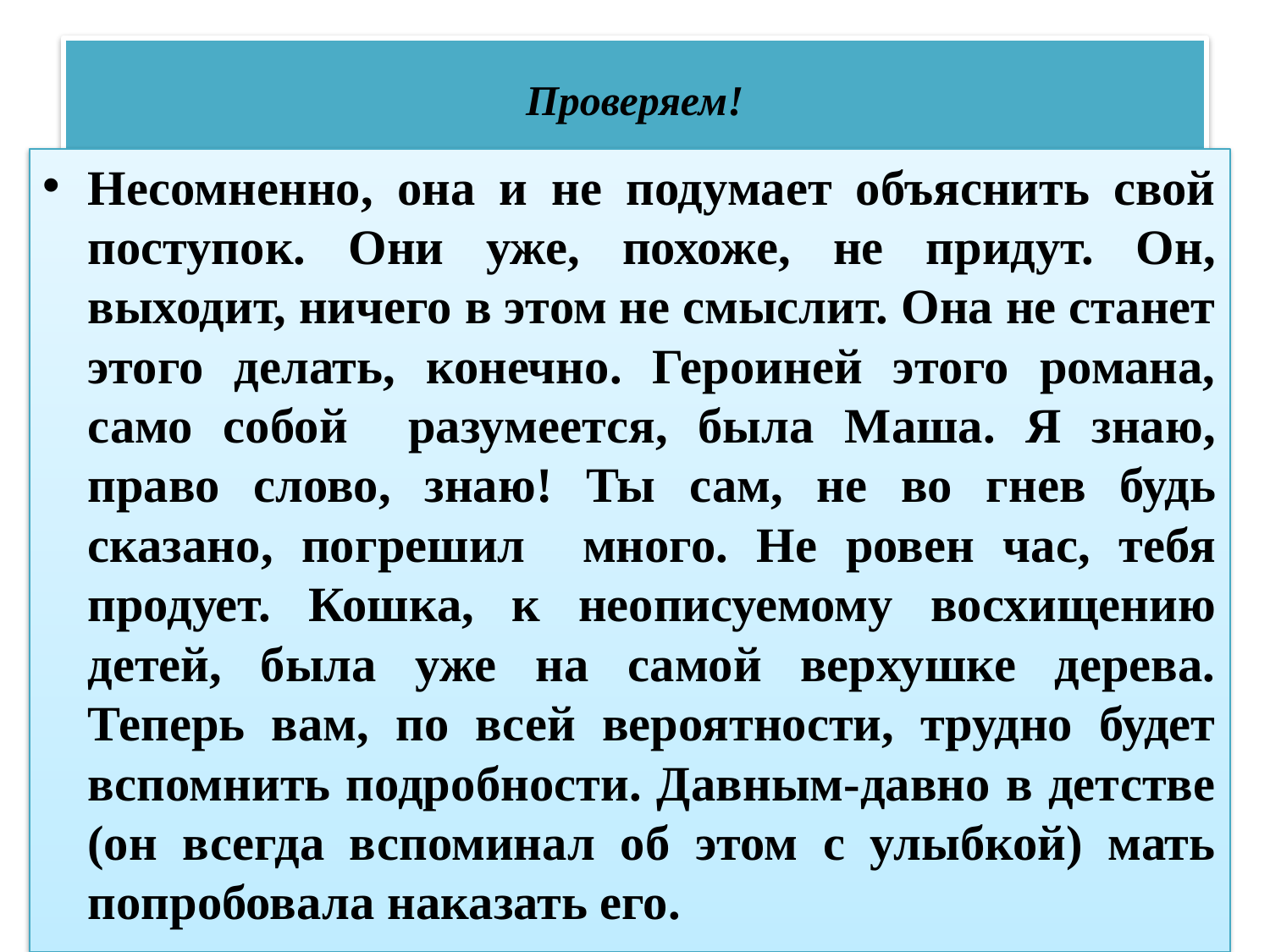

# Проверяем!
Несомненно, она и не подумает объяснить свой поступок. Они уже, похоже, не придут. Он, выходит, ничего в этом не смыслит. Она не станет этого делать, конечно. Героиней этого романа, само собой  разумеется, была Маша. Я знаю, право слово, знаю! Ты сам, не во гнев будь сказано, погрешил  много. Не ровен час, тебя продует. Кошка, к неописуемому восхищению детей, была уже на самой верхушке дерева. Теперь вам, по всей вероятности, трудно будет вспомнить подробности. Давным-давно в детстве (он всегда вспоминал об этом с улыбкой) мать попробовала наказать его.